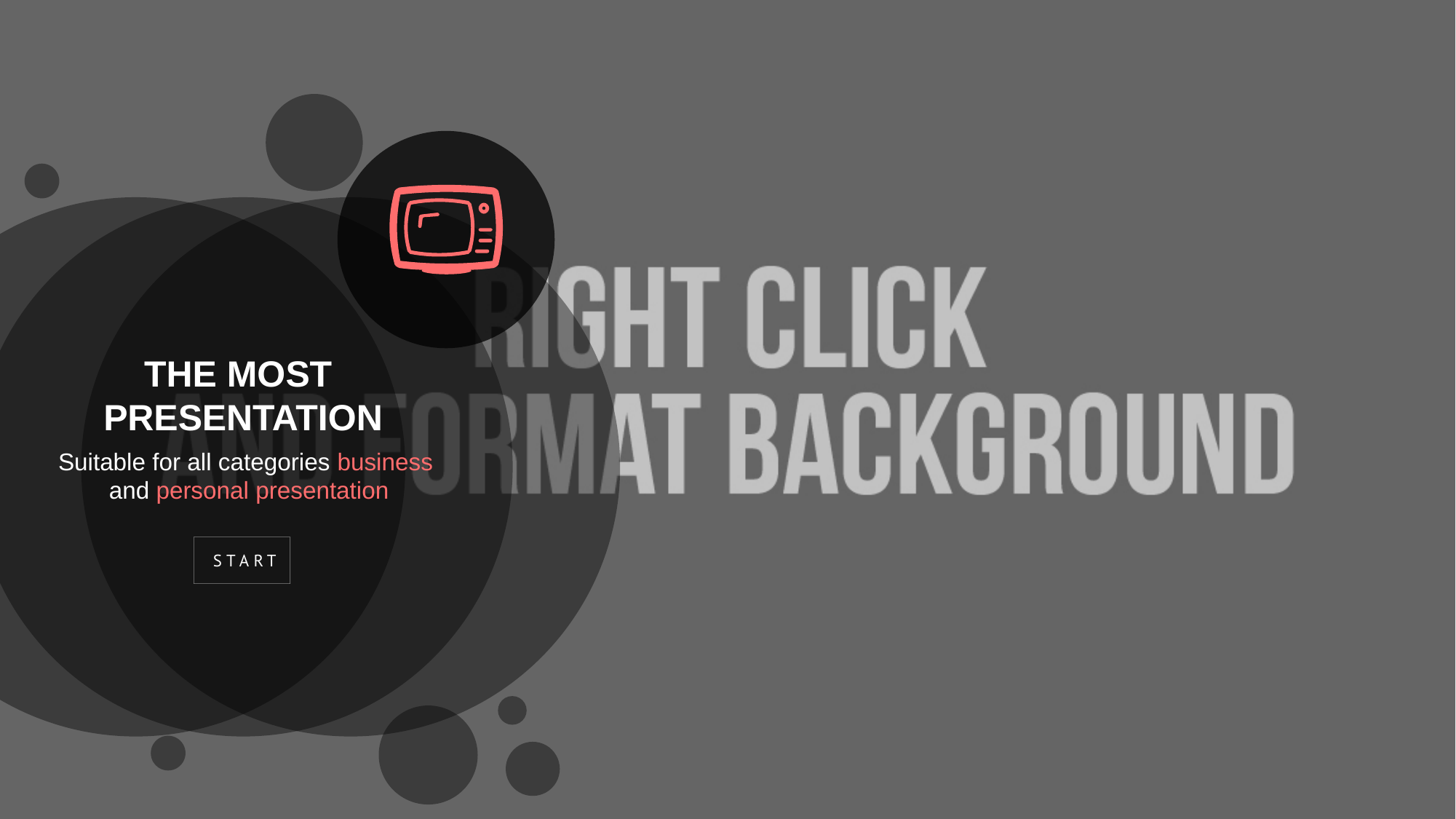

THE MOST
PRESENTATION
Suitable for all categories business
and personal presentation

START